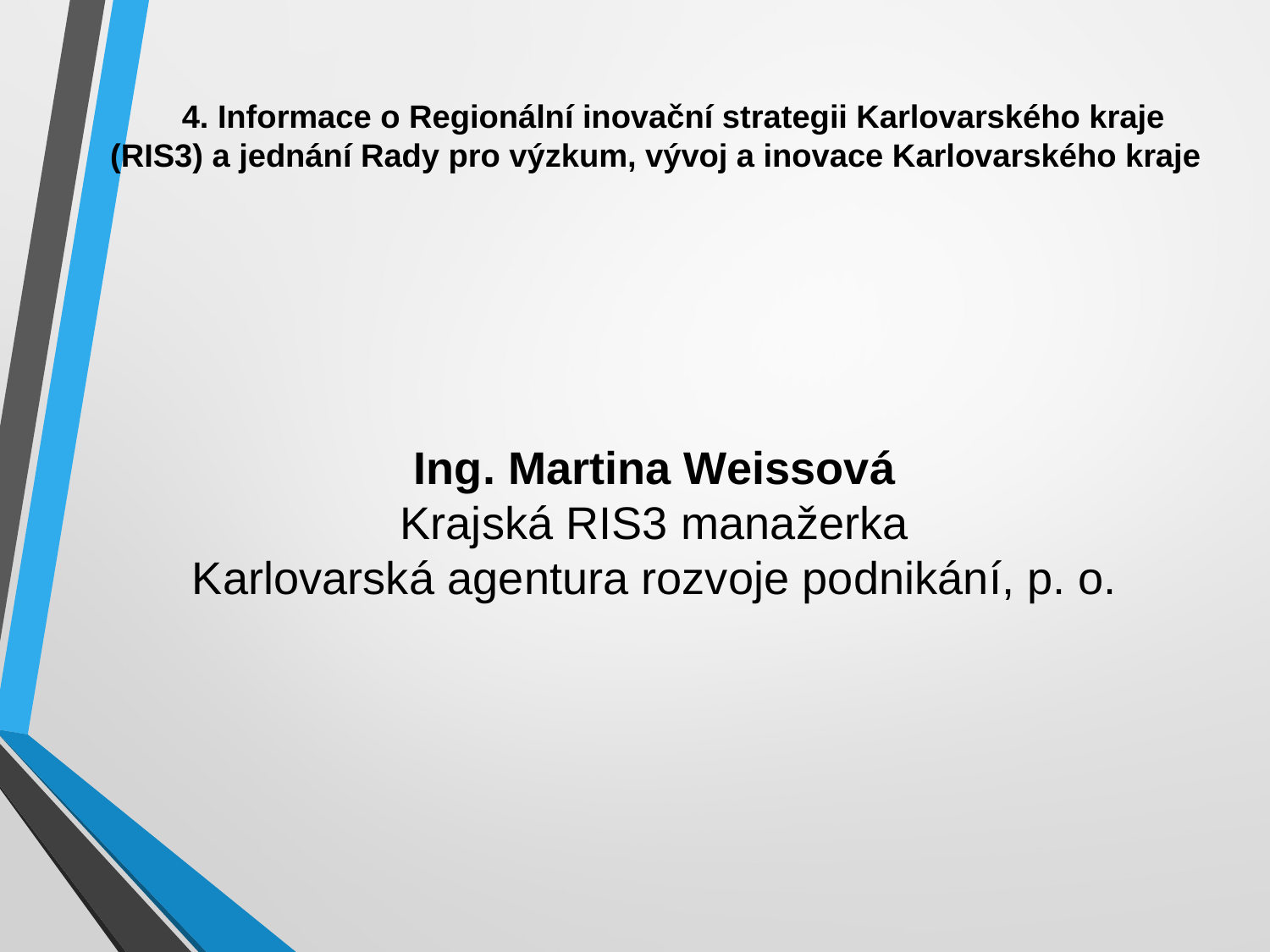

# 4. Informace o Regionální inovační strategii Karlovarského kraje (RIS3) a jednání Rady pro výzkum, vývoj a inovace Karlovarského kraje

Ing. Martina Weissová
Krajská RIS3 manažerka
Karlovarská agentura rozvoje podnikání, p. o.